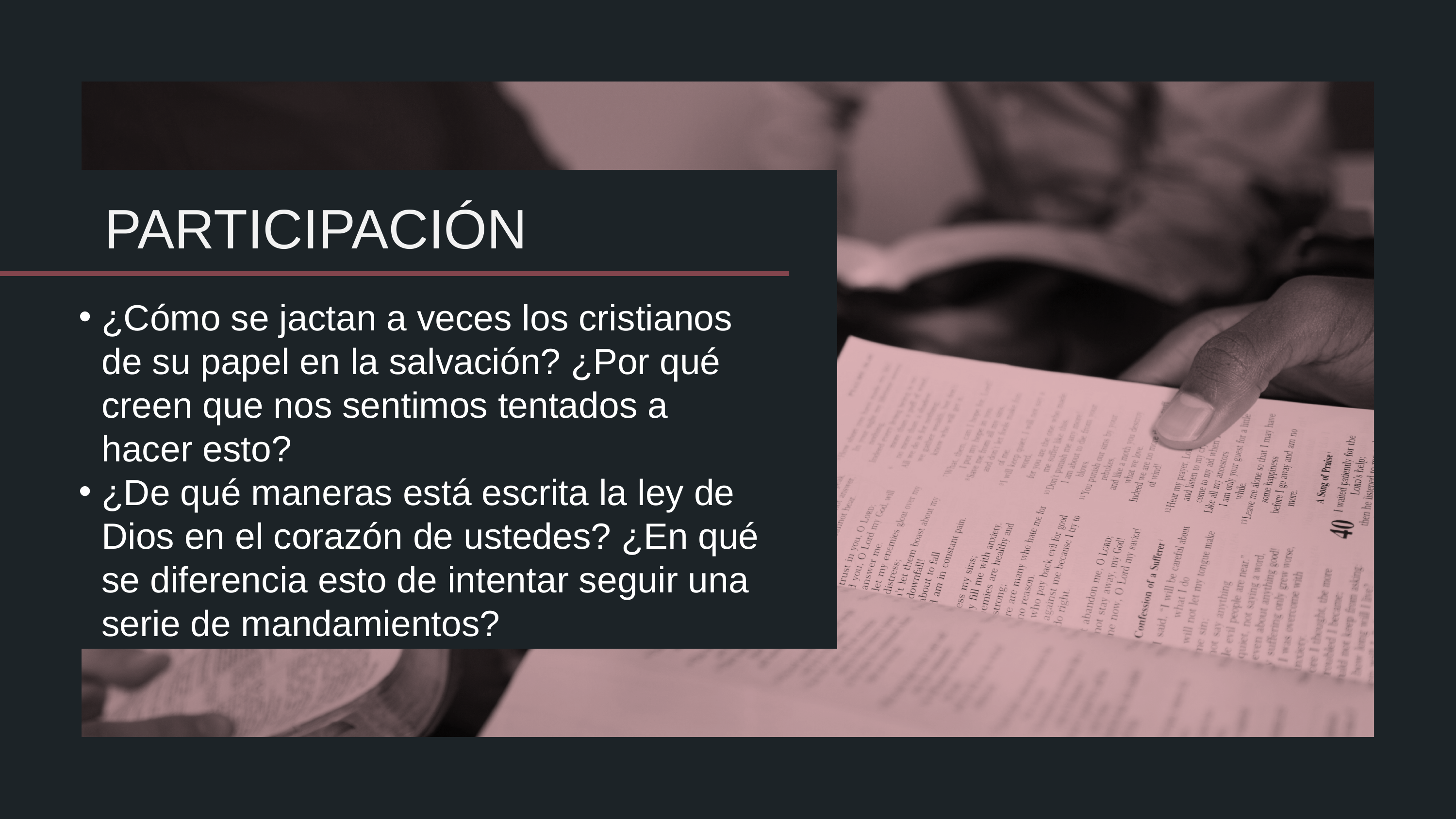

¿Cómo se jactan a veces los cristianos de su papel en la salvación? ¿Por qué creen que nos sentimos tentados a hacer esto?
¿De qué maneras está escrita la ley de Dios en el corazón de ustedes? ¿En qué se diferencia esto de intentar seguir una serie de mandamientos?